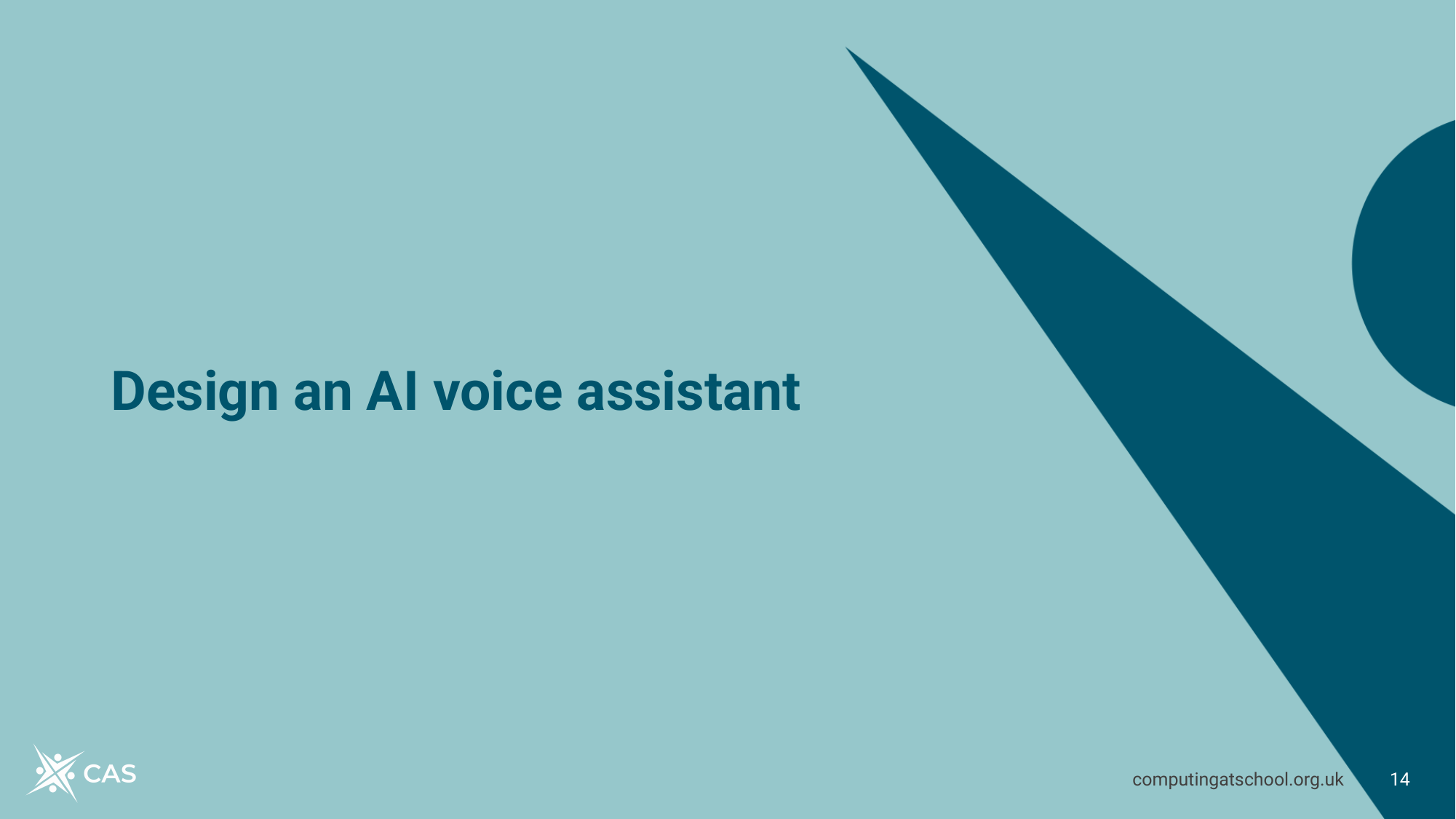

# Design an AI voice assistant
computingatschool.org.uk
14